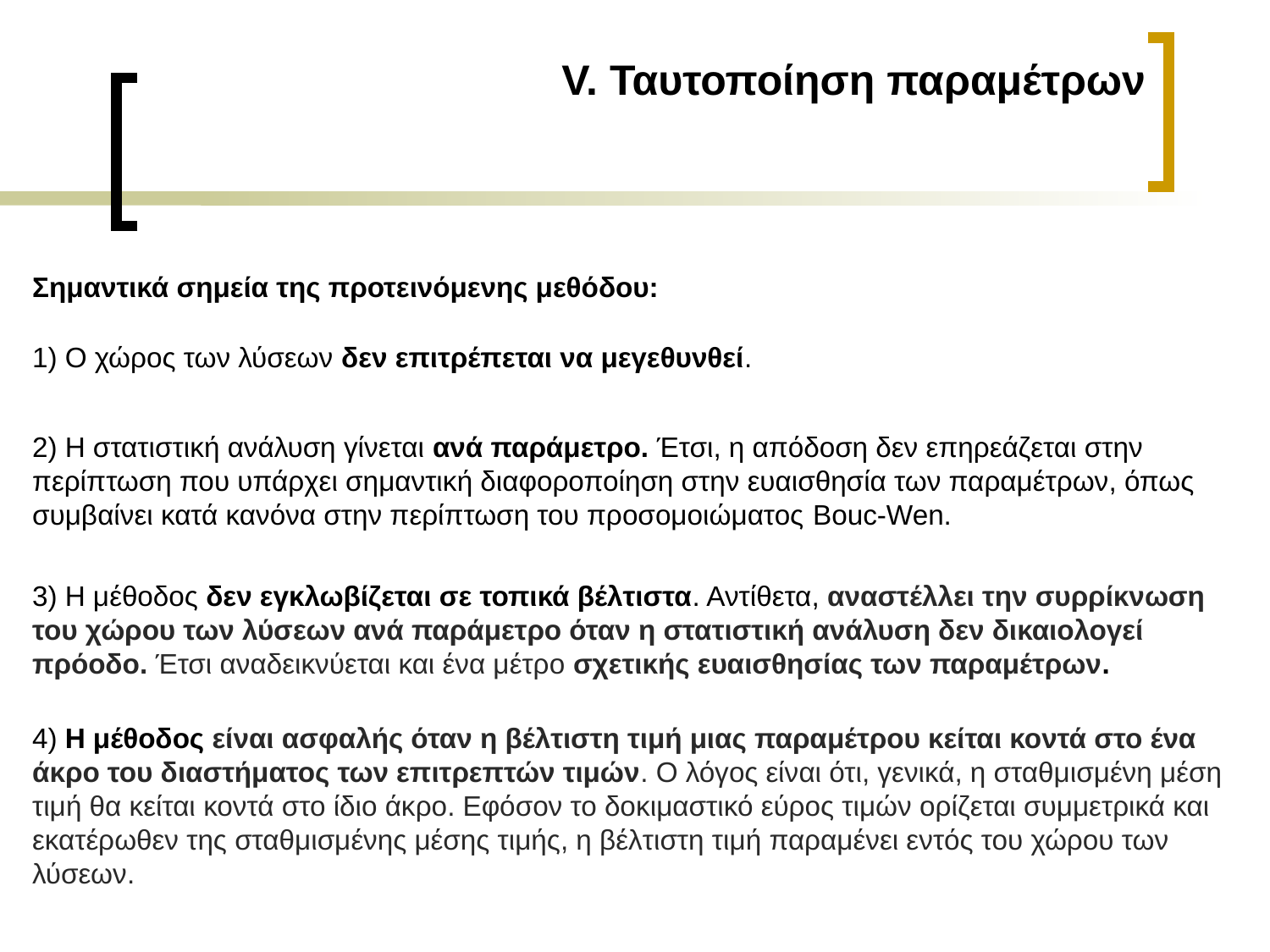

V. Ταυτοποίηση παραμέτρων
Σημαντικά σημεία της προτεινόμενης μεθόδου:
1) Ο χώρος των λύσεων δεν επιτρέπεται να μεγεθυνθεί.
2) Η στατιστική ανάλυση γίνεται ανά παράμετρο. Έτσι, η απόδοση δεν επηρεάζεται στην περίπτωση που υπάρχει σημαντική διαφοροποίηση στην ευαισθησία των παραμέτρων, όπως συμβαίνει κατά κανόνα στην περίπτωση του προσομοιώματος Bouc-Wen.
3) Η μέθοδος δεν εγκλωβίζεται σε τοπικά βέλτιστα. Αντίθετα, αναστέλλει την συρρίκνωση του χώρου των λύσεων ανά παράμετρο όταν η στατιστική ανάλυση δεν δικαιολογεί πρόοδο. Έτσι αναδεικνύεται και ένα μέτρο σχετικής ευαισθησίας των παραμέτρων.
4) Η μέθοδος είναι ασφαλής όταν η βέλτιστη τιμή μιας παραμέτρου κείται κοντά στο ένα άκρο του διαστήματος των επιτρεπτών τιμών. Ο λόγος είναι ότι, γενικά, η σταθμισμένη μέση τιμή θα κείται κοντά στο ίδιο άκρο. Εφόσον το δοκιμαστικό εύρος τιμών ορίζεται συμμετρικά και εκατέρωθεν της σταθμισμένης μέσης τιμής, η βέλτιστη τιμή παραμένει εντός του χώρου των λύσεων.